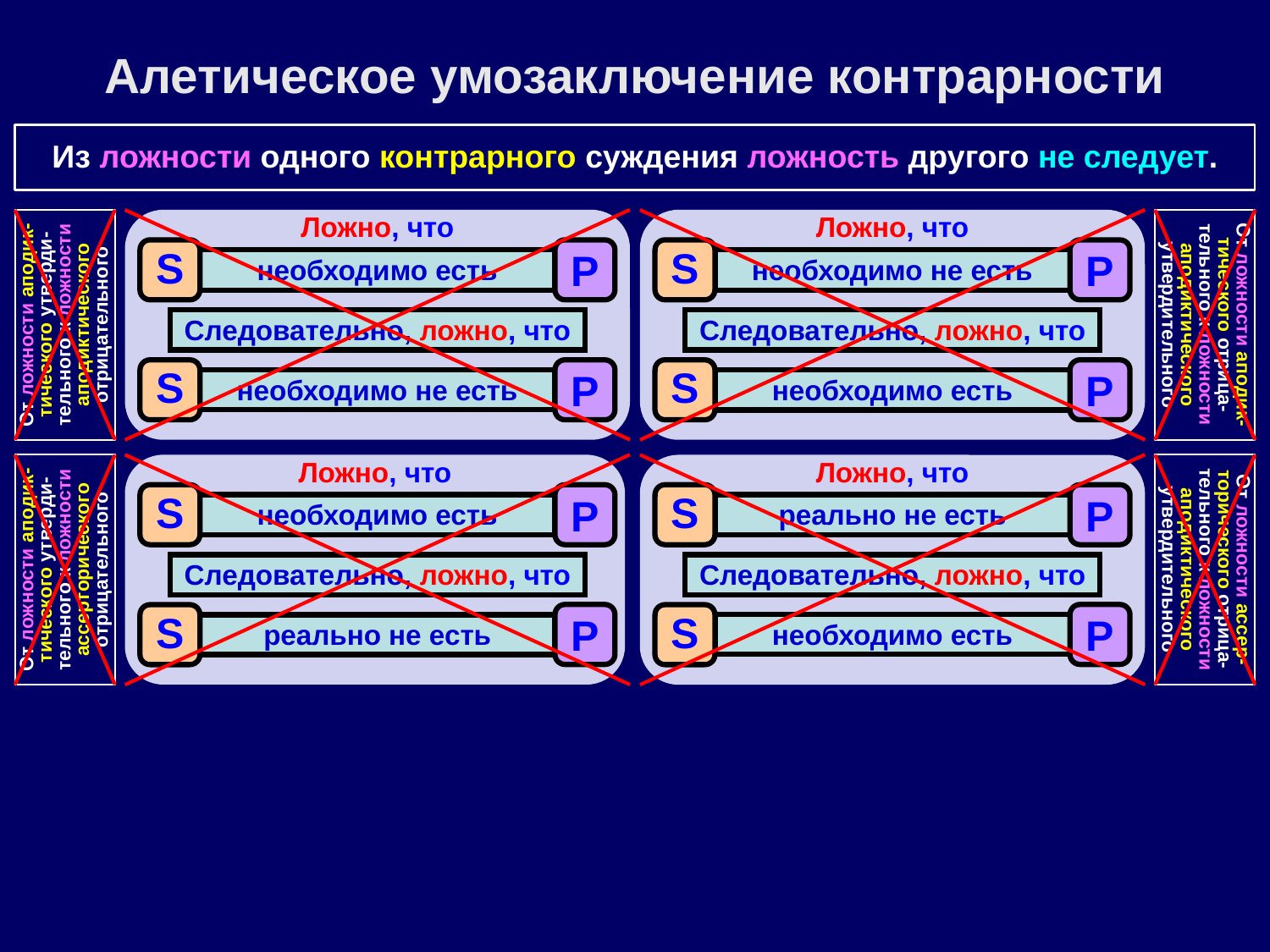

Алетическое умозаключение контрарности
Из ложности одного контрарного суждения ложность другого не следует.
Ложно, что
Ложно, что
S
P
S
P
необходимо есть
необходимо не есть
От ложности аподик-тического утверди-тельного к ложности аподиктического отрицательного
От ложности аподик-тического отрица-тельного к ложности аподиктического утвердительного
Следовательно, ложно, что
Следовательно, ложно, что
S
P
S
P
необходимо не есть
необходимо есть
Ложно, что
Ложно, что
S
P
S
P
необходимо есть
реально не есть
От ложности аподик-тического утверди-тельного к ложности ассерторического отрицательного
От ложности ассер-торического отрица-тельного к ложности аподиктического утвердительного
Следовательно, ложно, что
Следовательно, ложно, что
P
P
S
S
необходимо есть
реально не есть